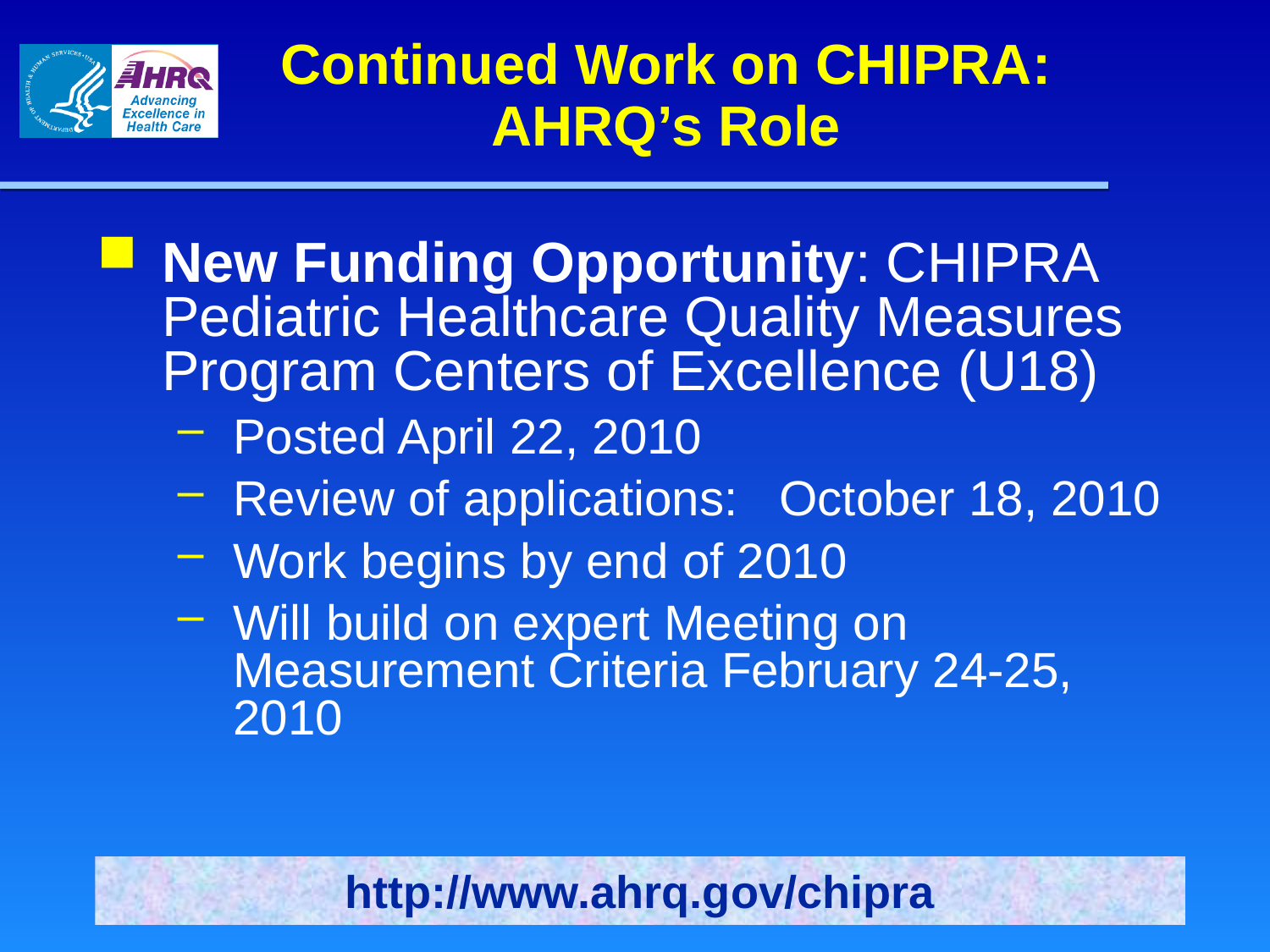

# Continued Work on CHIPRA: AHRQ’s Role
New Funding Opportunity: CHIPRA Pediatric Healthcare Quality Measures Program Centers of Excellence (U18)
Posted April 22, 2010
Review of applications:   October 18, 2010
Work begins by end of 2010
Will build on expert Meeting on Measurement Criteria February 24-25, 2010

http://www.ahrq.gov/chipra